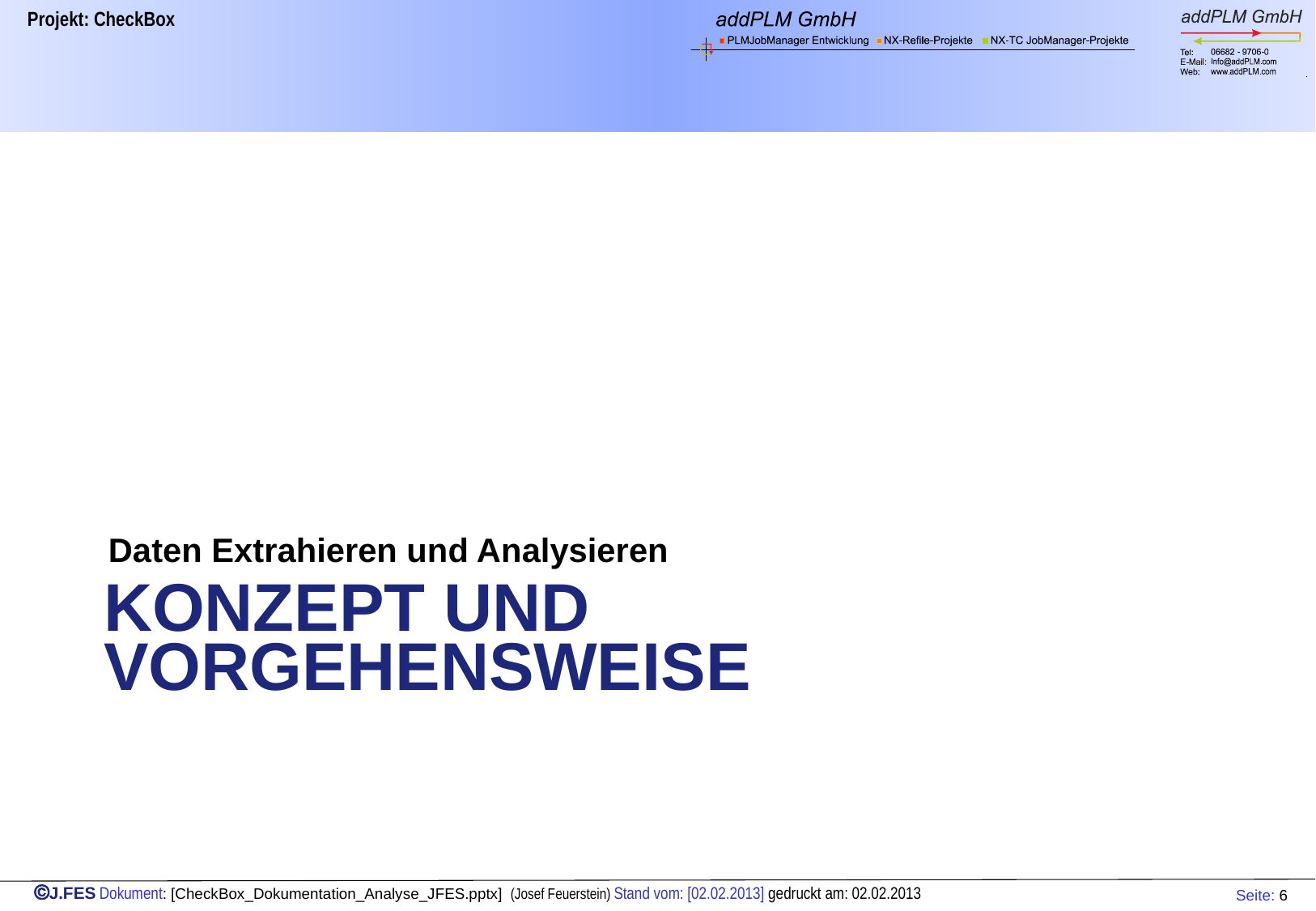

Daten Extrahieren und Analysieren
# Konzept und Vorgehensweise